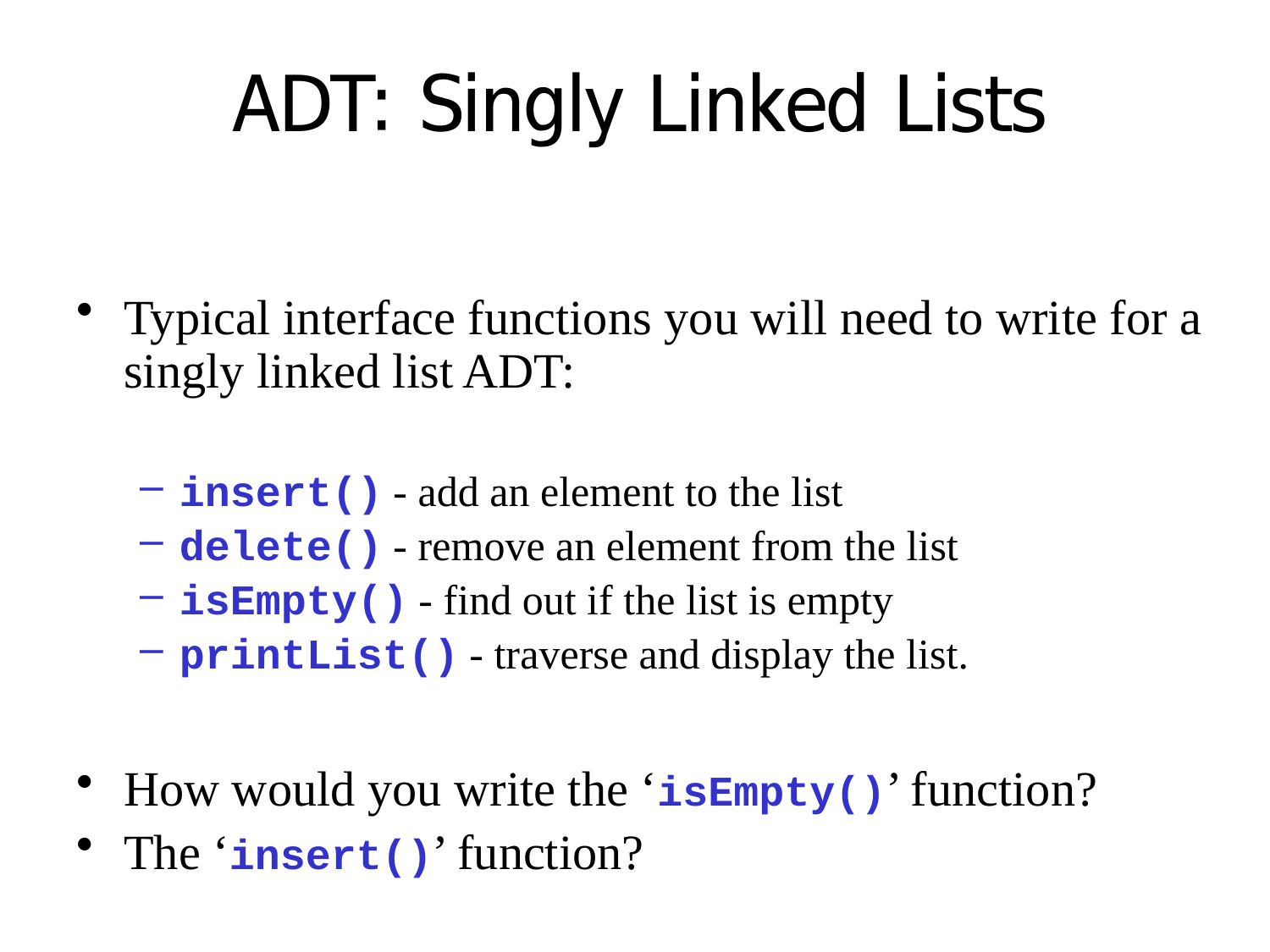

# ADT: Singly Linked Lists
Typical interface functions you will need to write for a singly linked list ADT:

insert() - add an element to the list
delete() - remove an element from the list
isEmpty() - find out if the list is empty
printList() - traverse and display the list.

How would you write the ‘isEmpty()’ function?
The ‘insert()’ function?